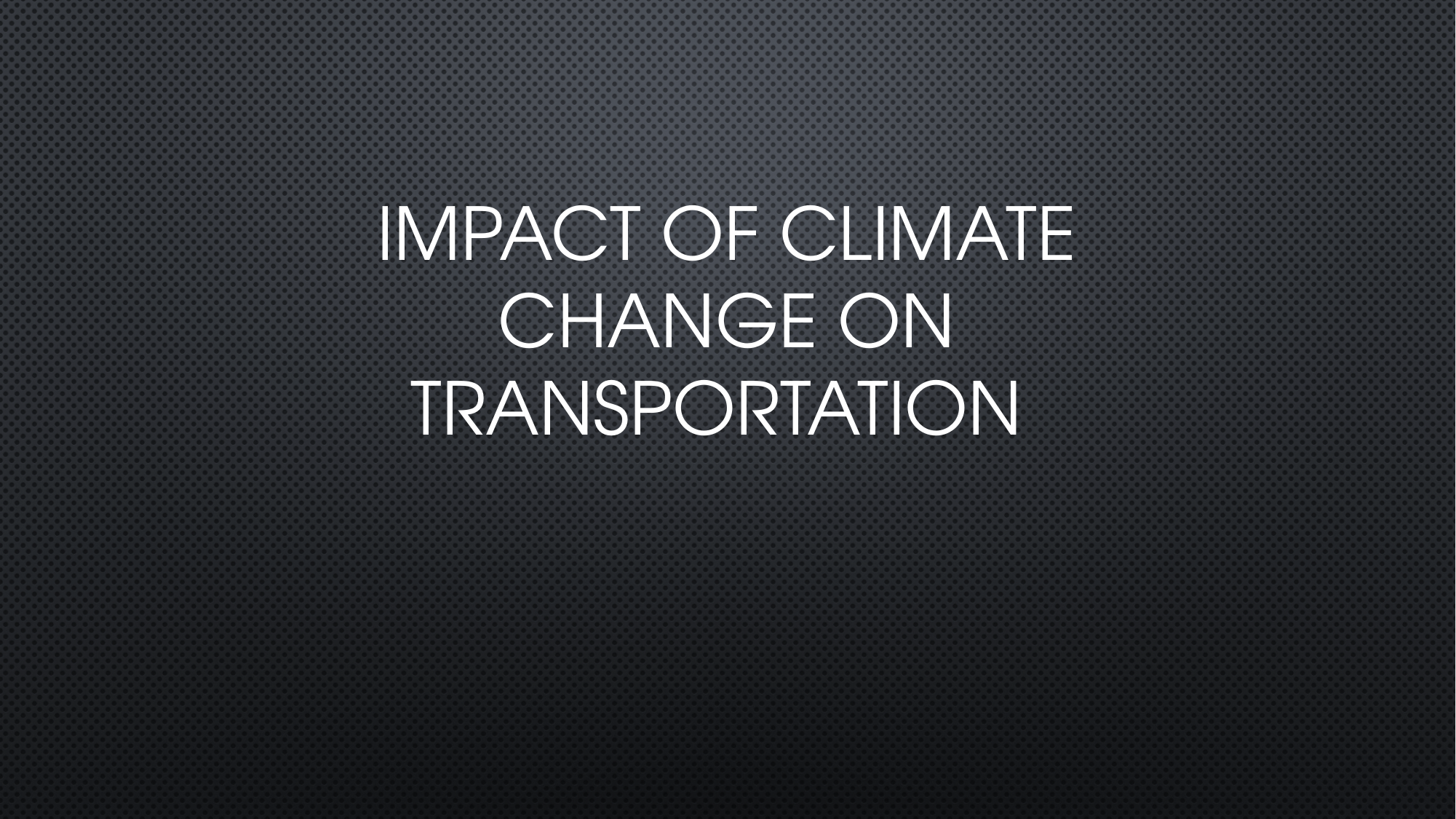

# Impact of climate change on Transportation